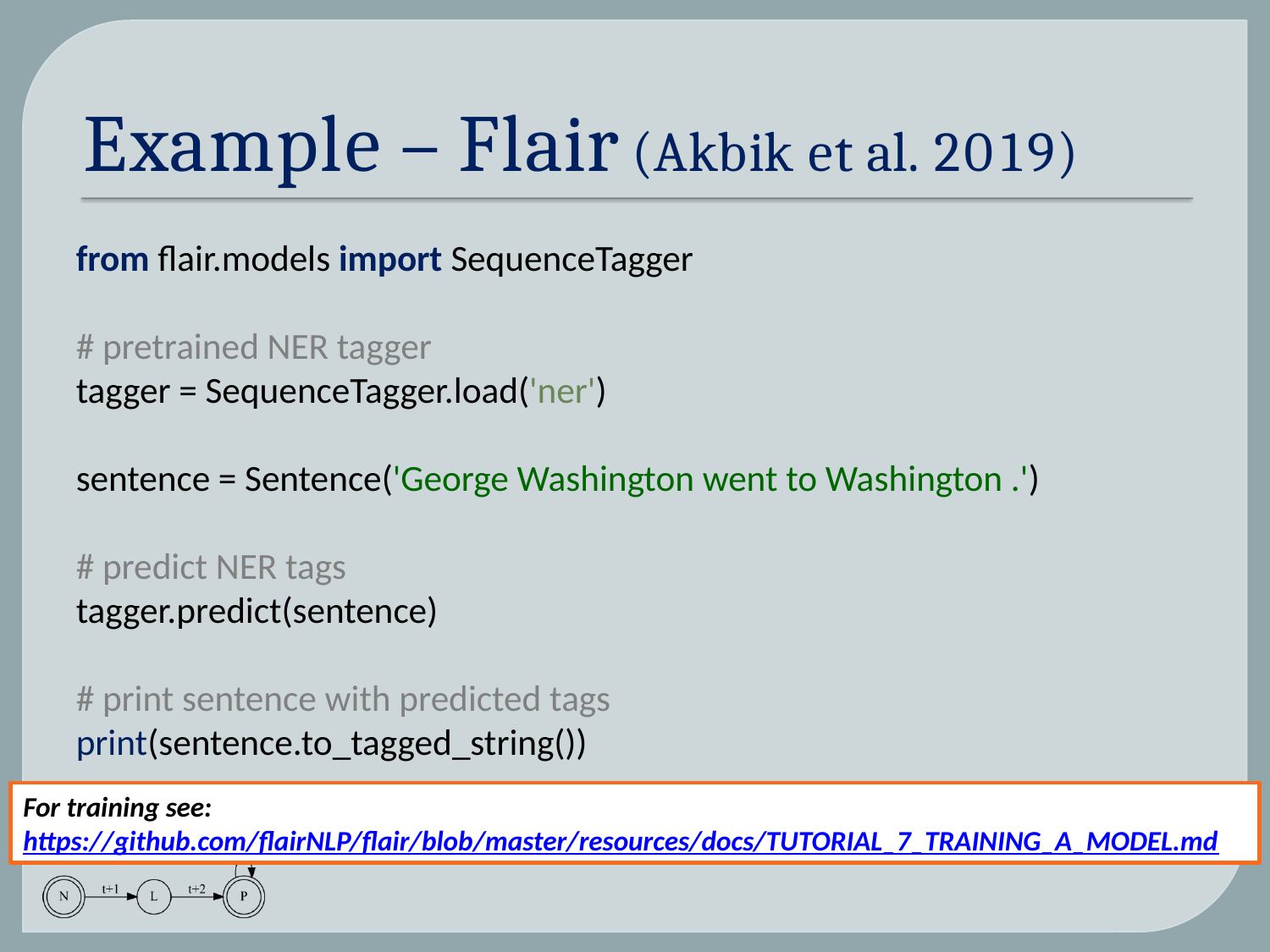

# Example – Flair (Akbik et al. 2019)
from flair.models import SequenceTagger
# pretrained NER tagger
tagger = SequenceTagger.load('ner')
sentence = Sentence('George Washington went to Washington .')
# predict NER tags
tagger.predict(sentence)
# print sentence with predicted tags
print(sentence.to_tagged_string())

George <B-PER> Washington <E-PER> went to Washington <S-LOC> .

For training see: https://github.com/flairNLP/flair/blob/master/resources/docs/TUTORIAL_7_TRAINING_A_MODEL.md